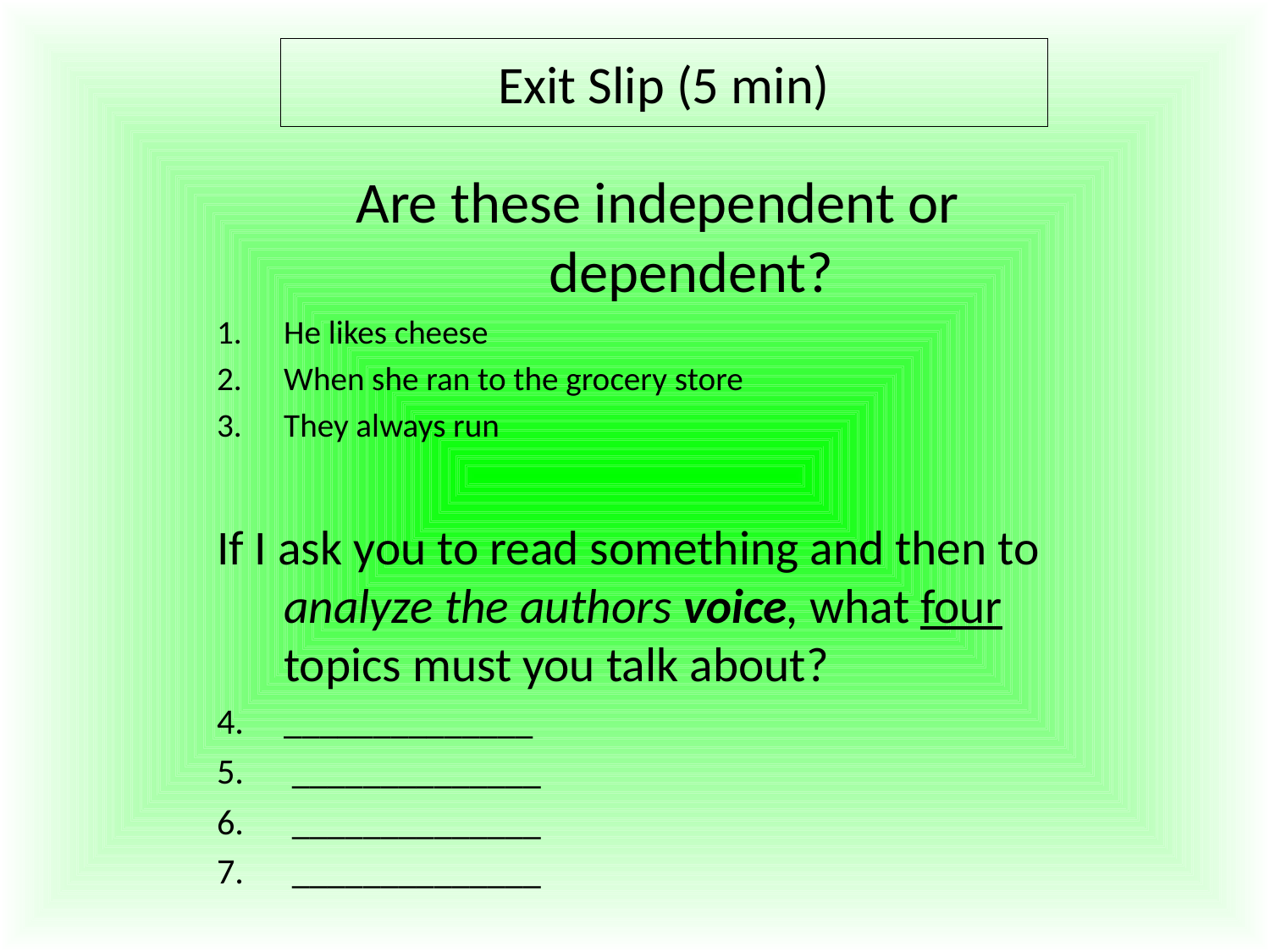

Exit Slip (5 min)
Are these independent or dependent?
He likes cheese
When she ran to the grocery store
They always run

If I ask you to read something and then to analyze the authors voice, what four topics must you talk about?
______________
 ______________
 ______________
 ______________